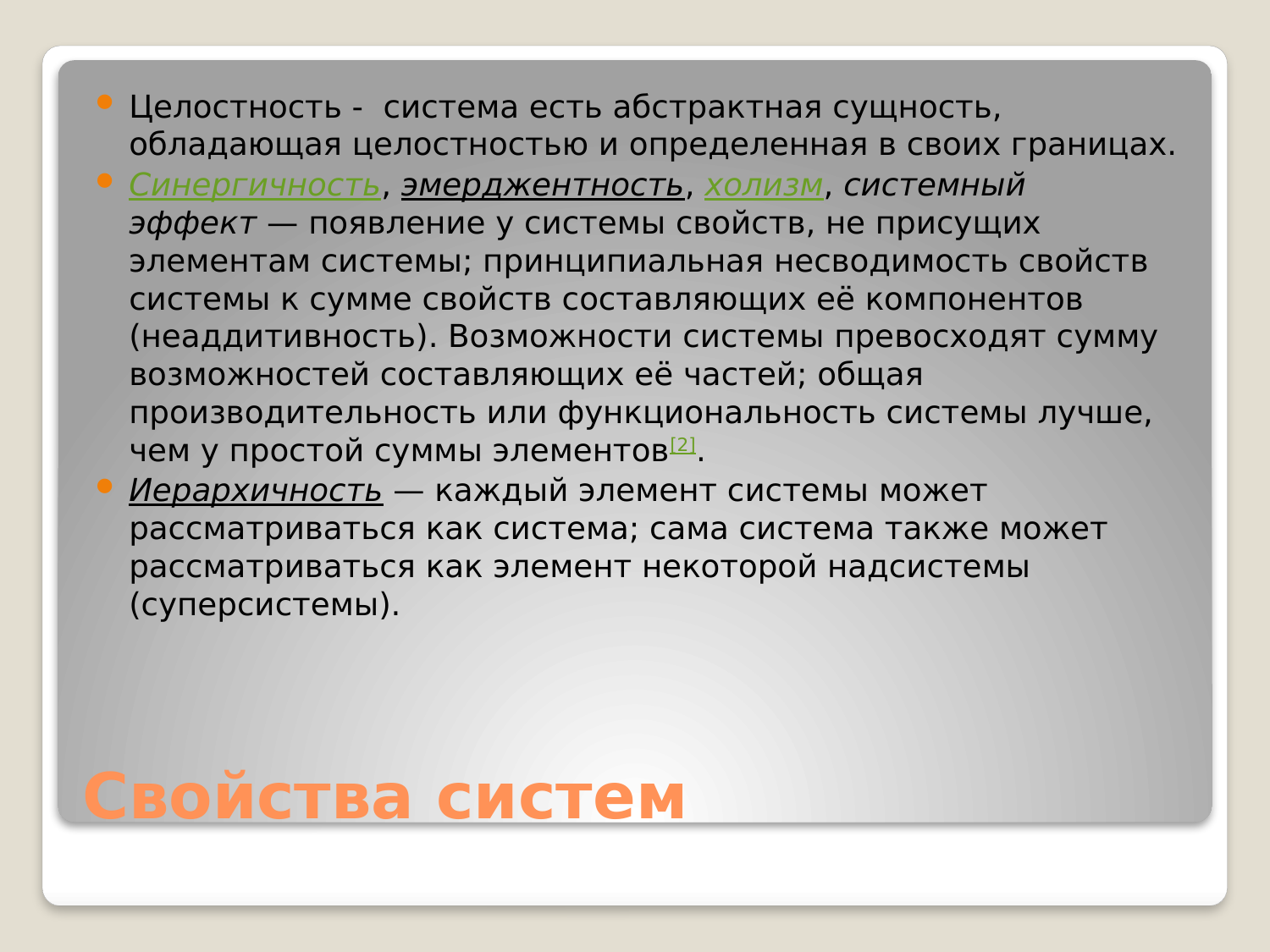

Целостность -  система есть абстрактная сущность, обладающая целостностью и определенная в своих границах.
Синергичность, эмерджентность, холизм, системный эффект — появление у системы свойств, не присущих элементам системы; принципиальная несводимость свойств системы к сумме свойств составляющих её компонентов (неаддитивность). Возможности системы превосходят сумму возможностей составляющих её частей; общая производительность или функциональность системы лучше, чем у простой суммы элементов[2].
Иерархичность — каждый элемент системы может рассматриваться как система; сама система также может рассматриваться как элемент некоторой надсистемы (суперсистемы).
# Свойства систем